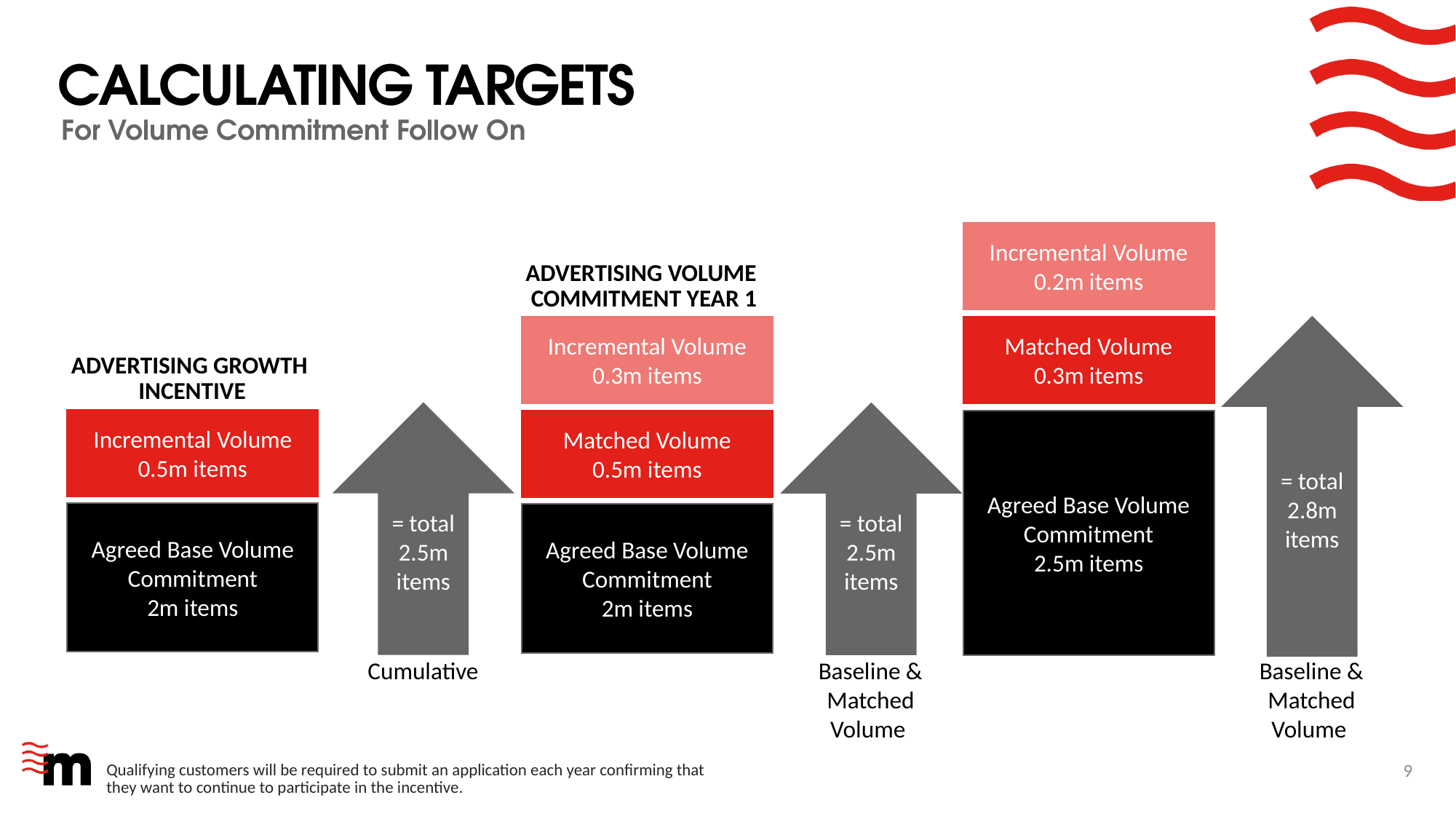

# Calculating targets
For Volume Commitment Follow On
Incremental Volume
0.2m items
ADVERTISING VOLUME
COMMITMENT YEAR 1
Matched Volume
0.3m items
= total 2.8m items
Incremental Volume
0.3m items
ADVERTISING GROWTH
INCENTIVE
= total 2.5m items
= total 2.5m items
Incremental Volume
0.5m items
Matched Volume
0.5m items
Agreed Base Volume Commitment
2.5m items
Agreed Base Volume Commitment
2m items
Agreed Base Volume Commitment
2m items
Cumulative
Baseline & Matched
Volume
Baseline & Matched
Volume
9
Qualifying customers will be required to submit an application each year confirming that they want to continue to participate in the incentive.